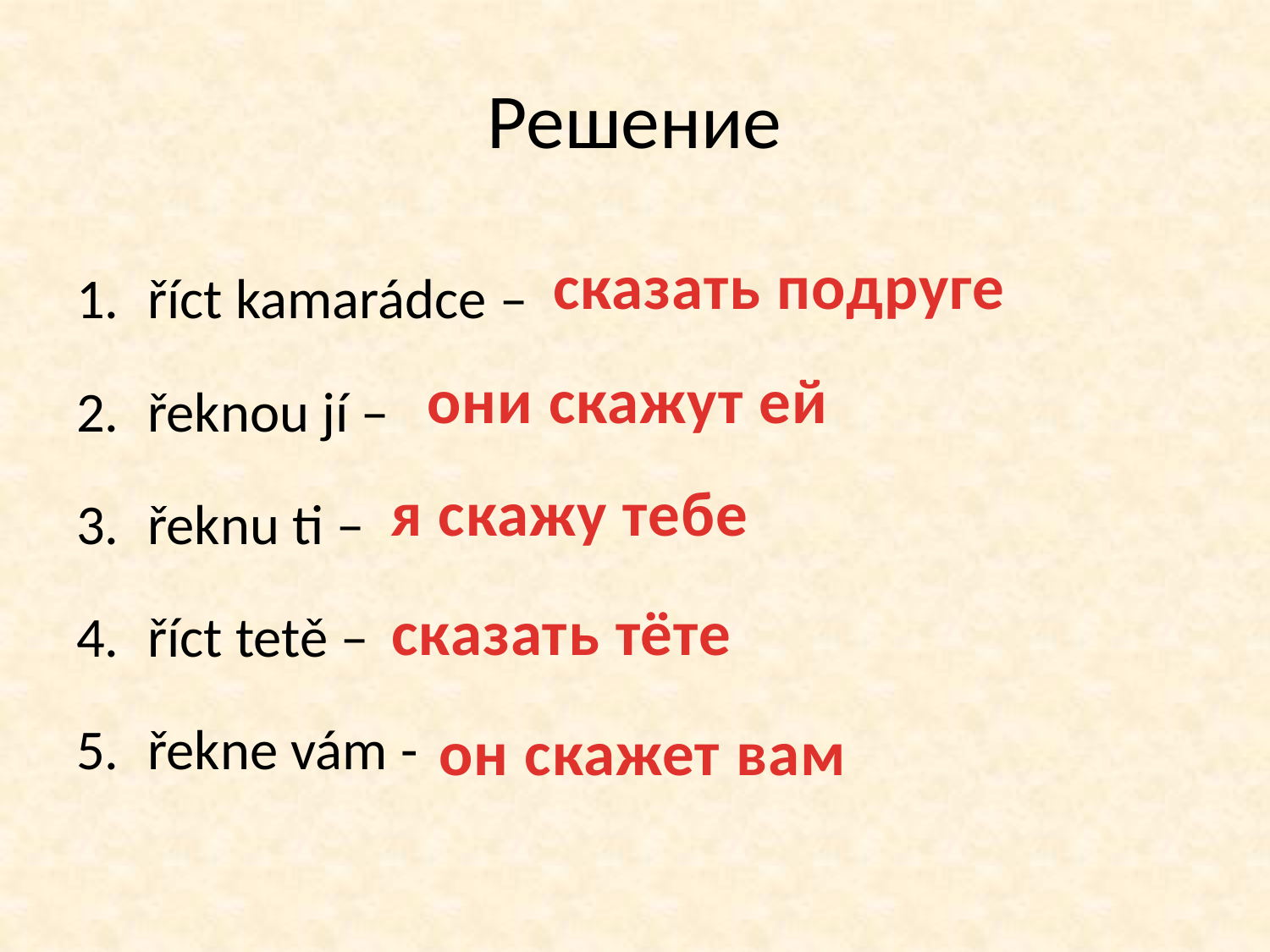

# Решение
říct kamarádce –
řeknou jí –
řeknu ti –
říct tetě –
řekne vám -
сказать подруге
они скажут ей
я скажу тебе
сказать тёте
он скажет вам